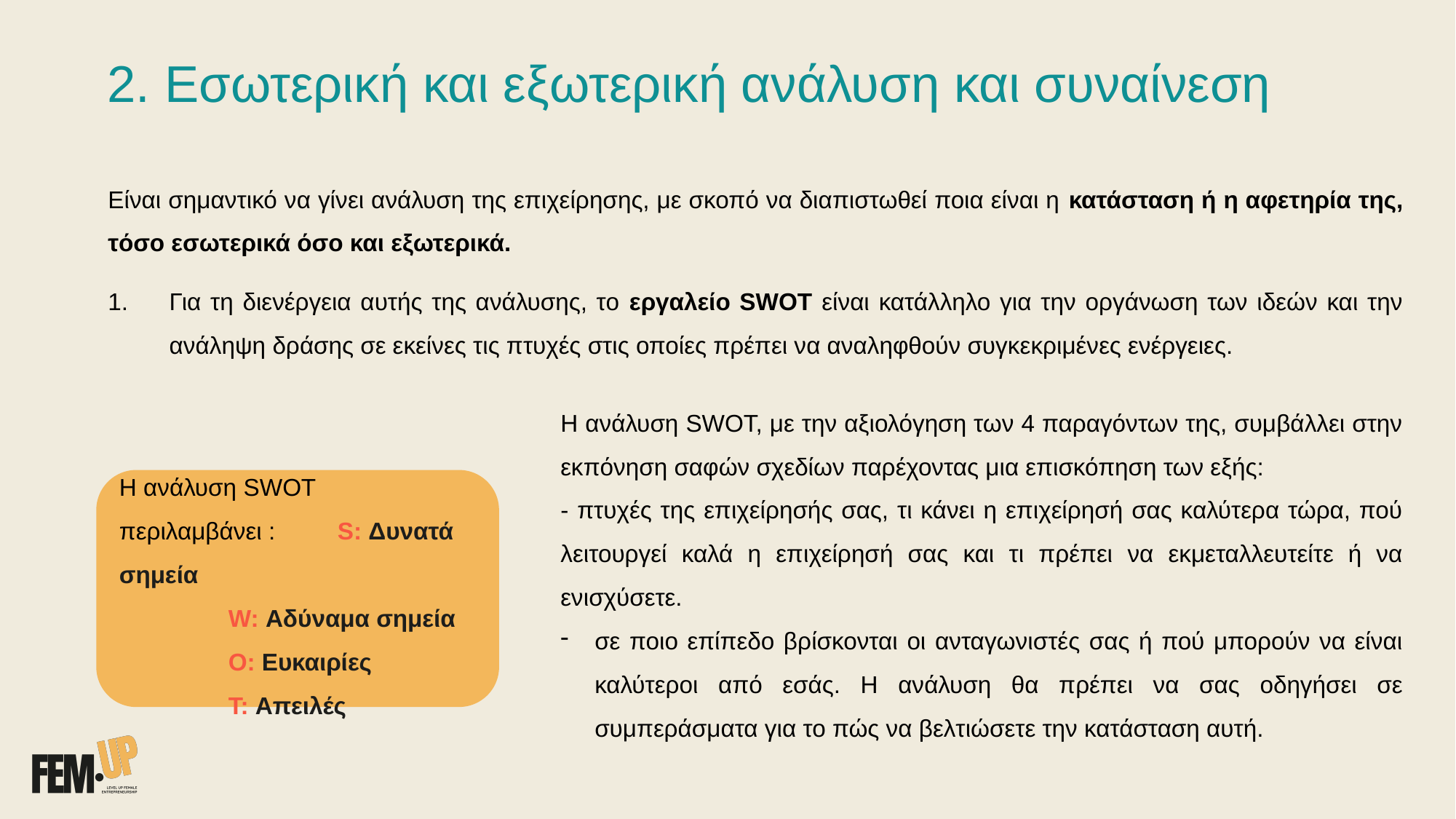

# 2. Εσωτερική και εξωτερική ανάλυση και συναίνεση
Είναι σημαντικό να γίνει ανάλυση της επιχείρησης, με σκοπό να διαπιστωθεί ποια είναι η κατάσταση ή η αφετηρία της, τόσο εσωτερικά όσο και εξωτερικά.
Για τη διενέργεια αυτής της ανάλυσης, το εργαλείο SWOT είναι κατάλληλο για την οργάνωση των ιδεών και την ανάληψη δράσης σε εκείνες τις πτυχές στις οποίες πρέπει να αναληφθούν συγκεκριμένες ενέργειες.

Η ανάλυση SWOT, με την αξιολόγηση των 4 παραγόντων της, συμβάλλει στην εκπόνηση σαφών σχεδίων παρέχοντας μια επισκόπηση των εξής:
- πτυχές της επιχείρησής σας, τι κάνει η επιχείρησή σας καλύτερα τώρα, πού λειτουργεί καλά η επιχείρησή σας και τι πρέπει να εκμεταλλευτείτε ή να ενισχύσετε.
σε ποιο επίπεδο βρίσκονται οι ανταγωνιστές σας ή πού μπορούν να είναι καλύτεροι από εσάς. Η ανάλυση θα πρέπει να σας οδηγήσει σε συμπεράσματα για το πώς να βελτιώσετε την κατάσταση αυτή.
Η ανάλυση SWOT περιλαμβάνει : 	S: Δυνατά σημεία
	W: Αδύναμα σημεία
	O: Ευκαιρίες
	T: Απειλές